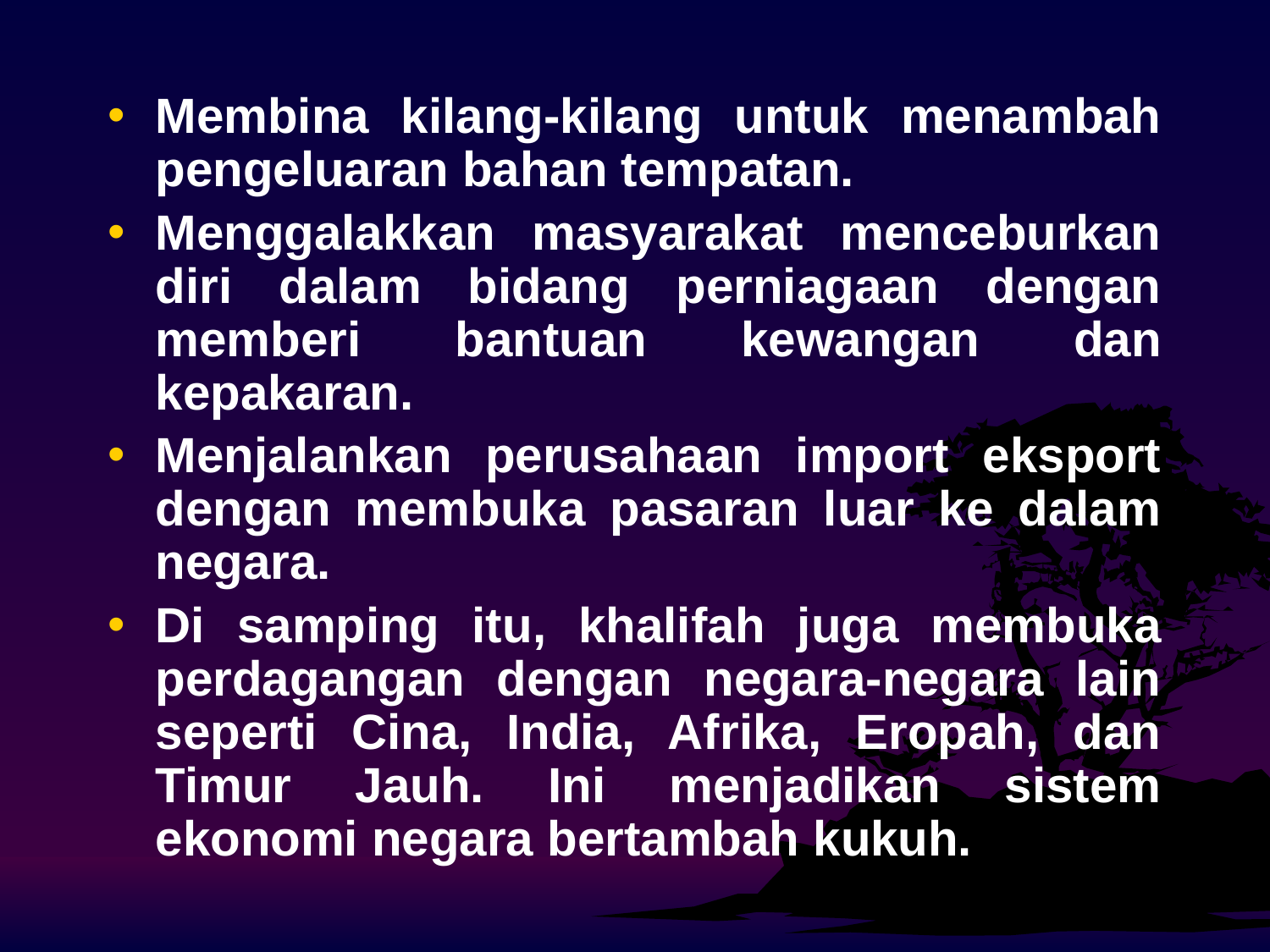

Membina kilang-kilang untuk menambah pengeluaran bahan tempatan.
Menggalakkan masyarakat menceburkan diri dalam bidang perniagaan dengan memberi bantuan kewangan dan kepakaran.
Menjalankan perusahaan import eksport dengan membuka pasaran luar ke dalam negara.
Di samping itu, khalifah juga membuka perdagangan dengan negara-negara lain seperti Cina, India, Afrika, Eropah, dan Timur Jauh. Ini menjadikan sistem ekonomi negara bertambah kukuh.